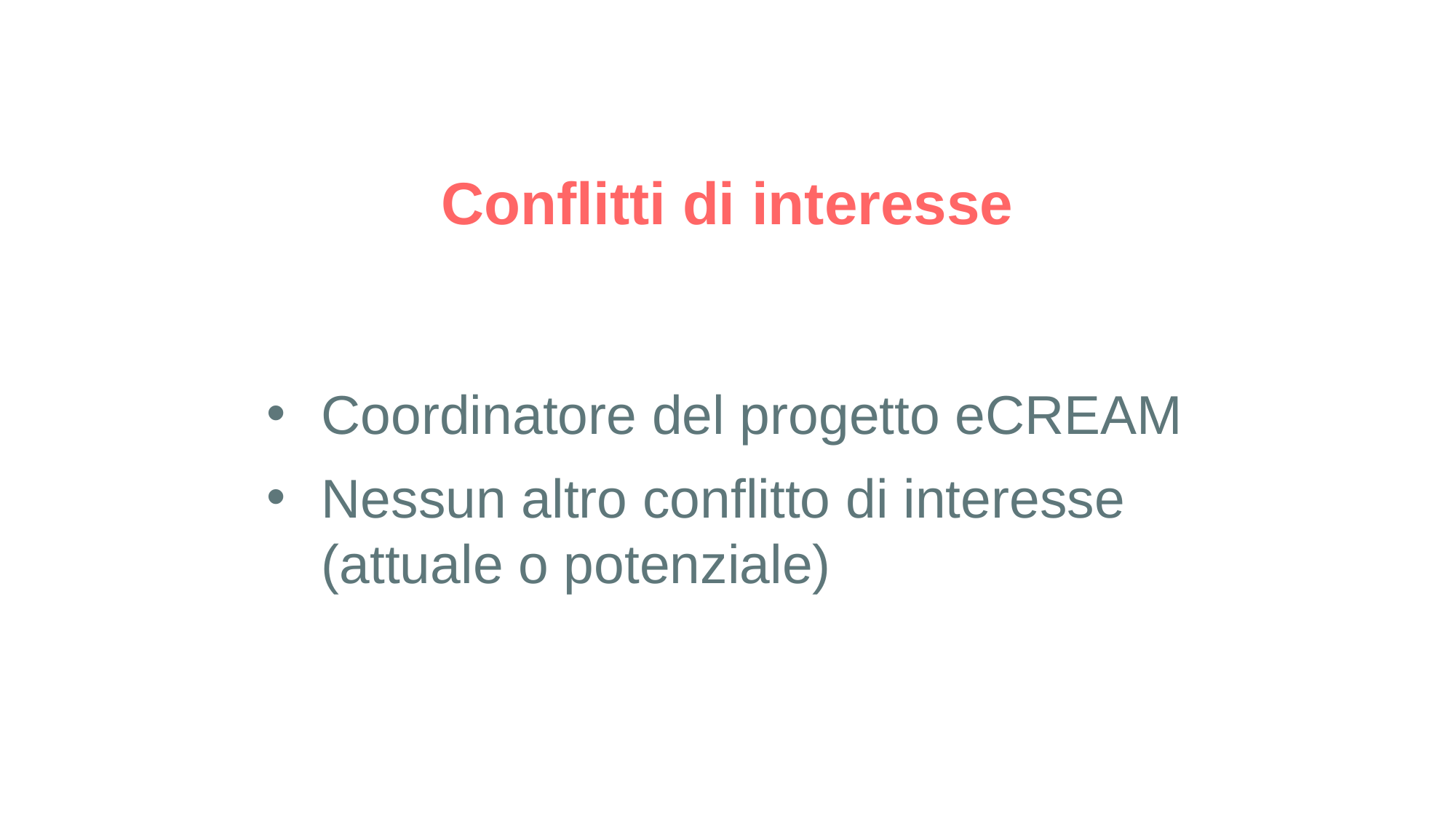

# Conflitti di interesse
Coordinatore del progetto eCREAM
Nessun altro conflitto di interesse (attuale o potenziale)